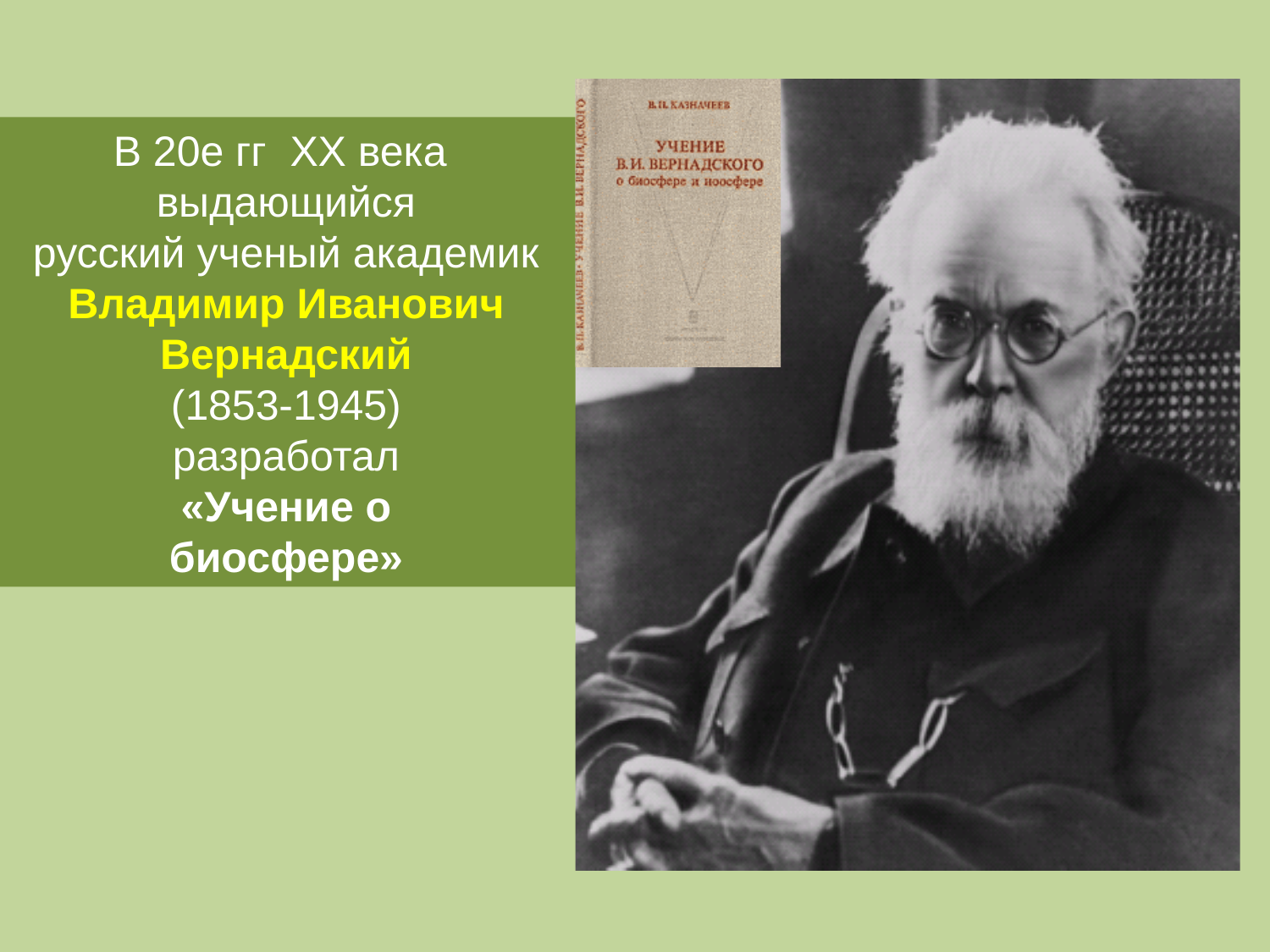

В 20е гг  ХХ века
выдающийся
русский ученый академик
Владимир Иванович
Вернадский
(1853-1945)
разработал
«Учение о
биосфере»